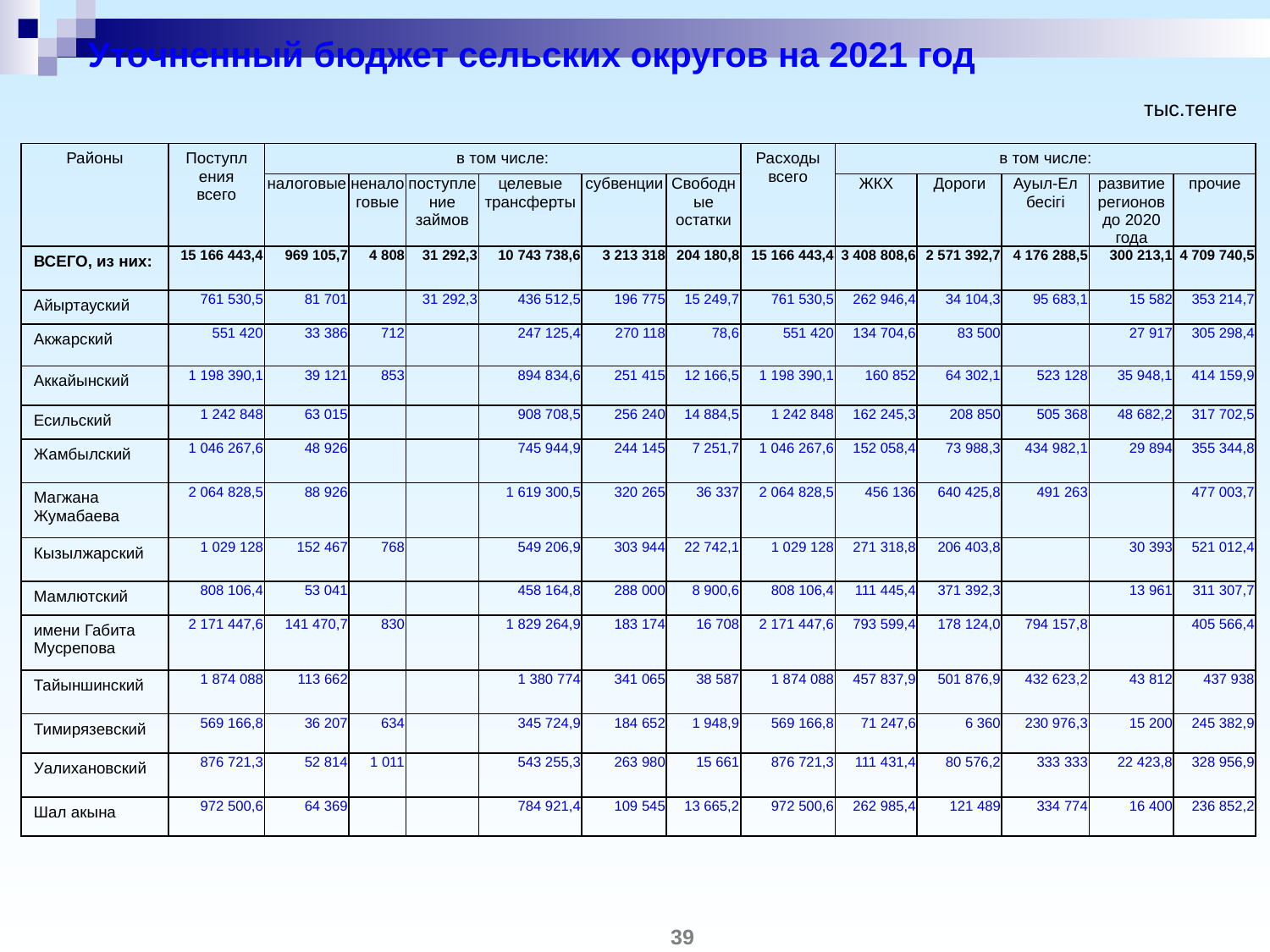

# Уточненный бюджет сельских округов на 2021 год
тыс.тенге
| Районы | Поступления всего | в том числе: |  |  |  |  |  | Расходы всего | в том числе: |  |  |  |  |
| --- | --- | --- | --- | --- | --- | --- | --- | --- | --- | --- | --- | --- | --- |
|  |  | налоговые | неналоговые | поступление займов | целевые трансферты | субвенции | Свободные остатки |  | ЖКХ | Дороги | Ауыл-Ел бесігі | развитие регионов до 2020 года | прочие |
| ВСЕГО, из них: | 15 166 443,4 | 969 105,7 | 4 808 | 31 292,3 | 10 743 738,6 | 3 213 318 | 204 180,8 | 15 166 443,4 | 3 408 808,6 | 2 571 392,7 | 4 176 288,5 | 300 213,1 | 4 709 740,5 |
| Айыртауский | 761 530,5 | 81 701 |  | 31 292,3 | 436 512,5 | 196 775 | 15 249,7 | 761 530,5 | 262 946,4 | 34 104,3 | 95 683,1 | 15 582 | 353 214,7 |
| Акжарский | 551 420 | 33 386 | 712 |  | 247 125,4 | 270 118 | 78,6 | 551 420 | 134 704,6 | 83 500 |  | 27 917 | 305 298,4 |
| Аккайынский | 1 198 390,1 | 39 121 | 853 |  | 894 834,6 | 251 415 | 12 166,5 | 1 198 390,1 | 160 852 | 64 302,1 | 523 128 | 35 948,1 | 414 159,9 |
| Есильский | 1 242 848 | 63 015 |  |  | 908 708,5 | 256 240 | 14 884,5 | 1 242 848 | 162 245,3 | 208 850 | 505 368 | 48 682,2 | 317 702,5 |
| Жамбылский | 1 046 267,6 | 48 926 |  |  | 745 944,9 | 244 145 | 7 251,7 | 1 046 267,6 | 152 058,4 | 73 988,3 | 434 982,1 | 29 894 | 355 344,8 |
| Магжана Жумабаева | 2 064 828,5 | 88 926 |  |  | 1 619 300,5 | 320 265 | 36 337 | 2 064 828,5 | 456 136 | 640 425,8 | 491 263 |  | 477 003,7 |
| Кызылжарский | 1 029 128 | 152 467 | 768 |  | 549 206,9 | 303 944 | 22 742,1 | 1 029 128 | 271 318,8 | 206 403,8 |  | 30 393 | 521 012,4 |
| Мамлютский | 808 106,4 | 53 041 |  |  | 458 164,8 | 288 000 | 8 900,6 | 808 106,4 | 111 445,4 | 371 392,3 |  | 13 961 | 311 307,7 |
| имени Габита Мусрепова | 2 171 447,6 | 141 470,7 | 830 |  | 1 829 264,9 | 183 174 | 16 708 | 2 171 447,6 | 793 599,4 | 178 124,0 | 794 157,8 |  | 405 566,4 |
| Тайыншинский | 1 874 088 | 113 662 |  |  | 1 380 774 | 341 065 | 38 587 | 1 874 088 | 457 837,9 | 501 876,9 | 432 623,2 | 43 812 | 437 938 |
| Тимирязевский | 569 166,8 | 36 207 | 634 |  | 345 724,9 | 184 652 | 1 948,9 | 569 166,8 | 71 247,6 | 6 360 | 230 976,3 | 15 200 | 245 382,9 |
| Уалихановский | 876 721,3 | 52 814 | 1 011 |  | 543 255,3 | 263 980 | 15 661 | 876 721,3 | 111 431,4 | 80 576,2 | 333 333 | 22 423,8 | 328 956,9 |
| Шал акына | 972 500,6 | 64 369 |  |  | 784 921,4 | 109 545 | 13 665,2 | 972 500,6 | 262 985,4 | 121 489 | 334 774 | 16 400 | 236 852,2 |
39